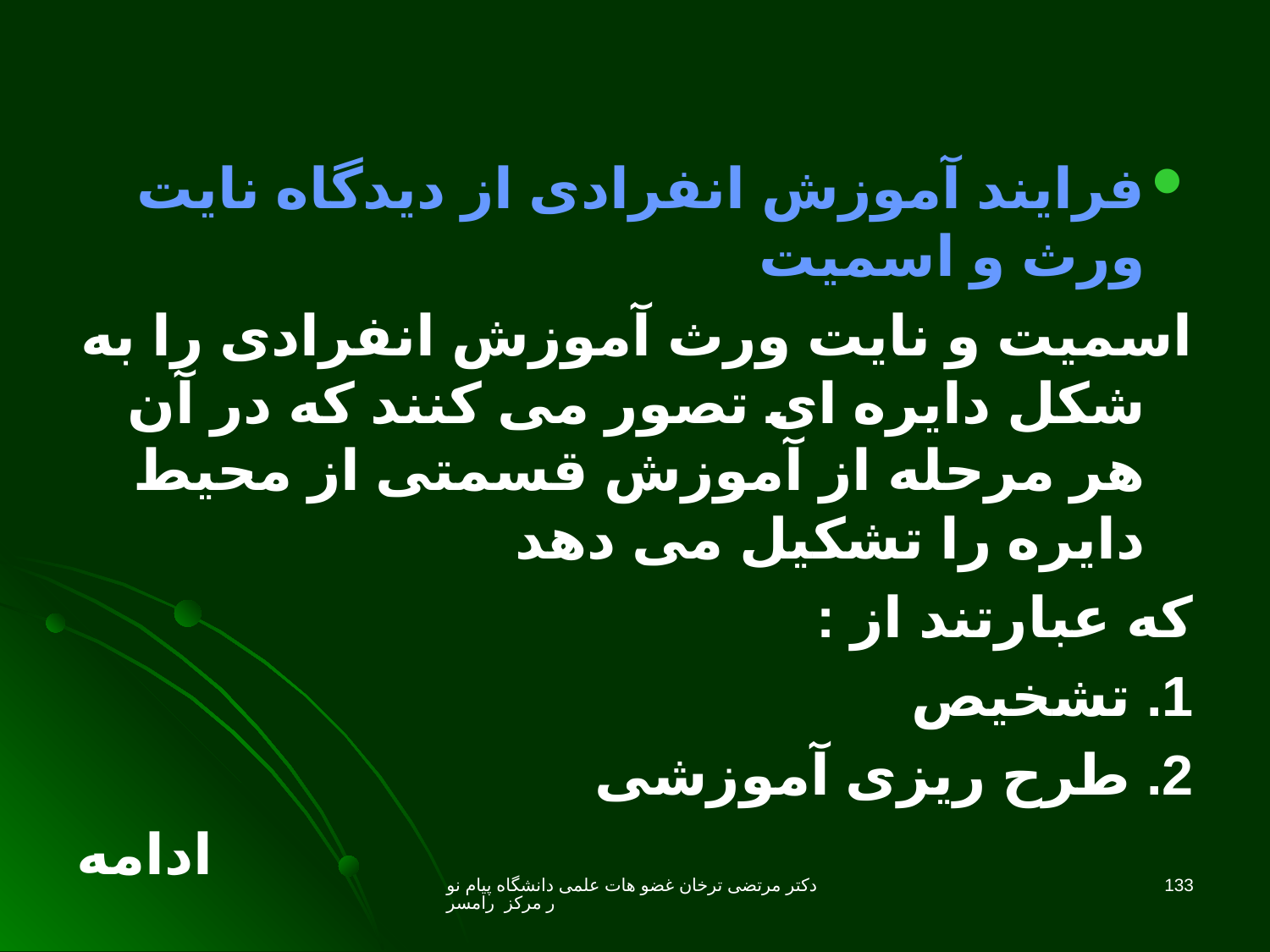

فرایند آموزش انفرادی از دیدگاه نایت  ورث و اسمیت
اسمیت و نایت ورث آموزش انفرادی را به شکل دایره ای تصور می کنند که در آن هر مرحله از آموزش قسمتی از محیط دایره را تشکیل می دهد
که عبارتند از :
1. تشخیص
2. طرح ریزی آموزشی
ادامه

دکتر مرتضی ترخان غضو هات علمی دانشگاه پیام نور مرکز رامسر
133